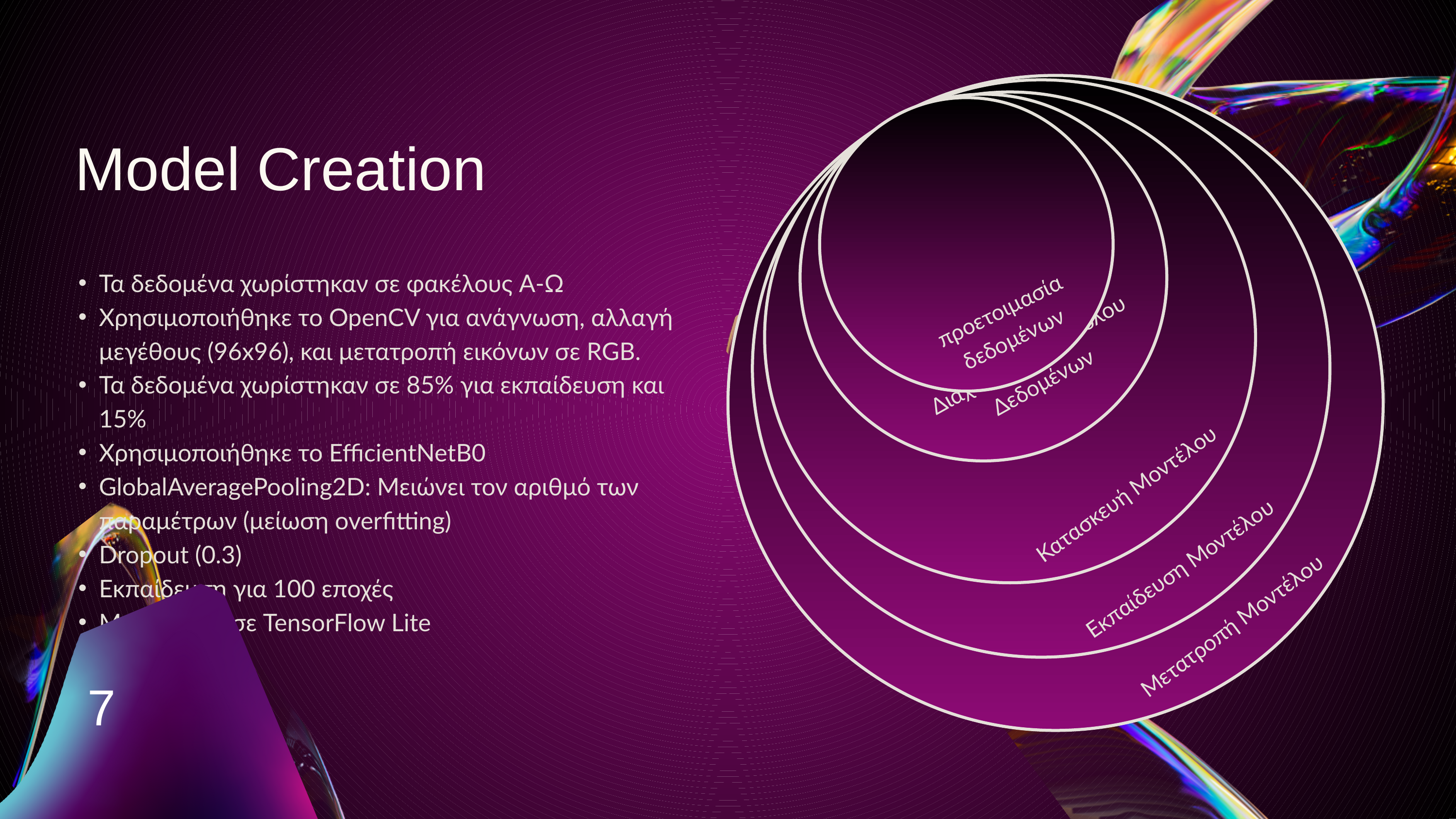

Model Creation
Τα δεδομένα χωρίστηκαν σε φακέλους A-Ω
Χρησιμοποιήθηκε το OpenCV για ανάγνωση, αλλαγή μεγέθους (96x96), και μετατροπή εικόνων σε RGB.
Τα δεδομένα χωρίστηκαν σε 85% για εκπαίδευση και 15%
Χρησιμοποιήθηκε το EfficientNetB0
GlobalAveragePooling2D: Μειώνει τον αριθμό των παραμέτρων (μείωση overfitting)
Dropout (0.3)
Εκπαίδευση για 100 εποχές
Mετατρoπή σε TensorFlow Lite

προετοιμασία δεδομένων
Διαχωρισμός Συνόλου Δεδομένων
Κατασκευή Μοντέλου
Εκπαίδευση Μοντέλου
Μετατροπή Μοντέλου

7